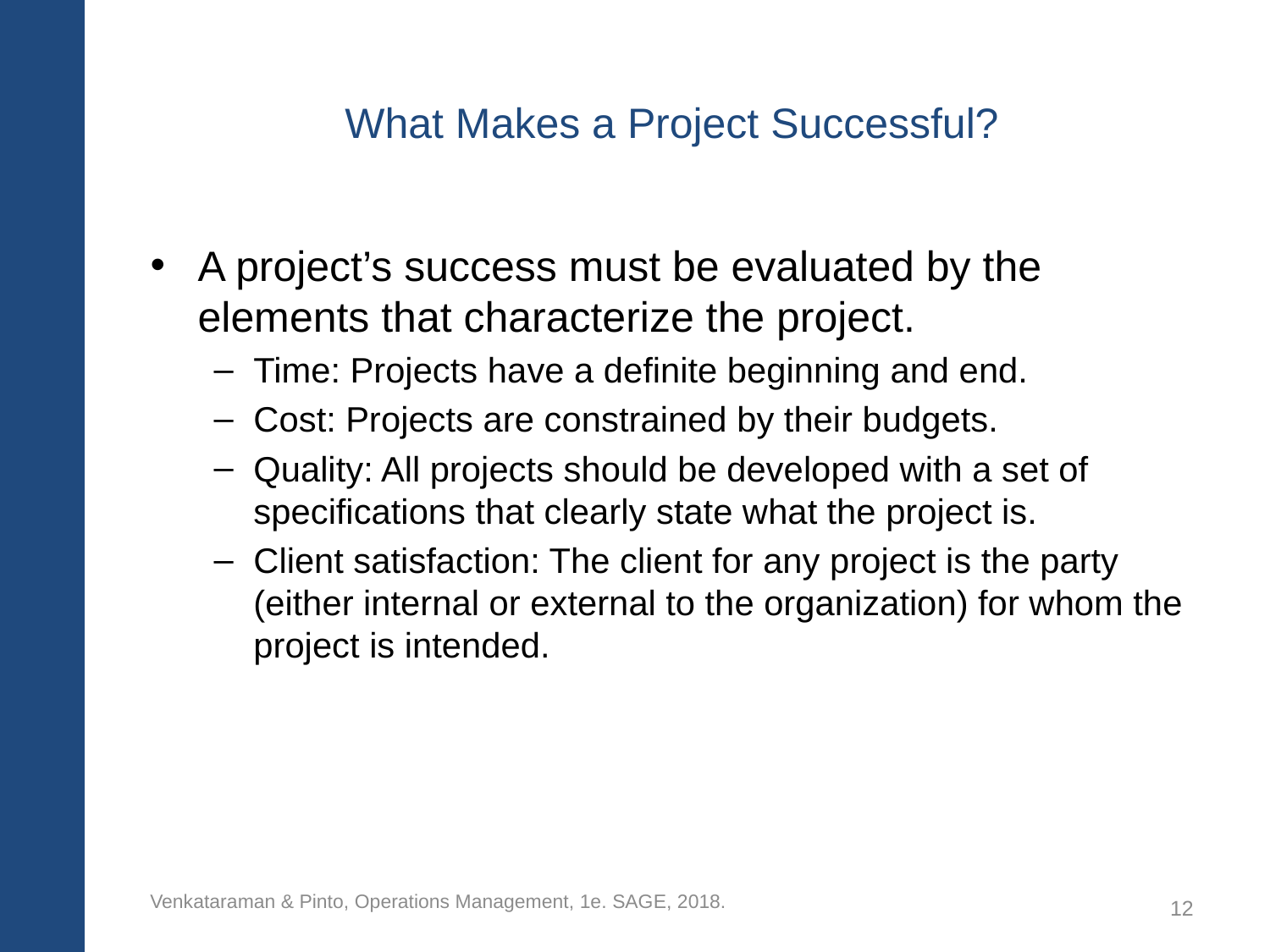

# What Makes a Project Successful?
A project’s success must be evaluated by the elements that characterize the project.
Time: Projects have a definite beginning and end.
Cost: Projects are constrained by their budgets.
Quality: All projects should be developed with a set of specifications that clearly state what the project is.
Client satisfaction: The client for any project is the party (either internal or external to the organization) for whom the project is intended.
Venkataraman & Pinto, Operations Management, 1e. SAGE, 2018.
12